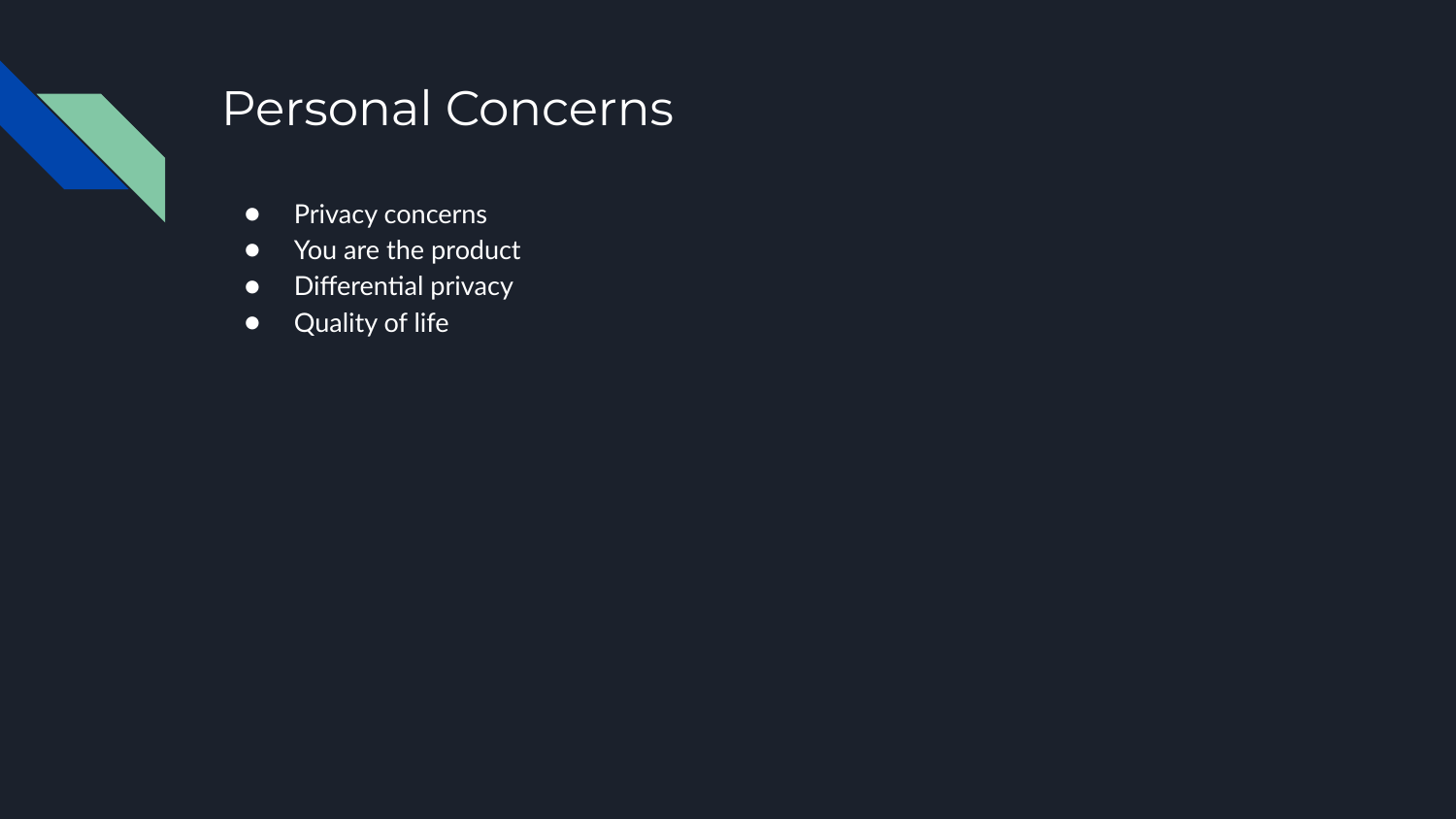

# Personal Concerns
Privacy concerns
You are the product
Differential privacy
Quality of life